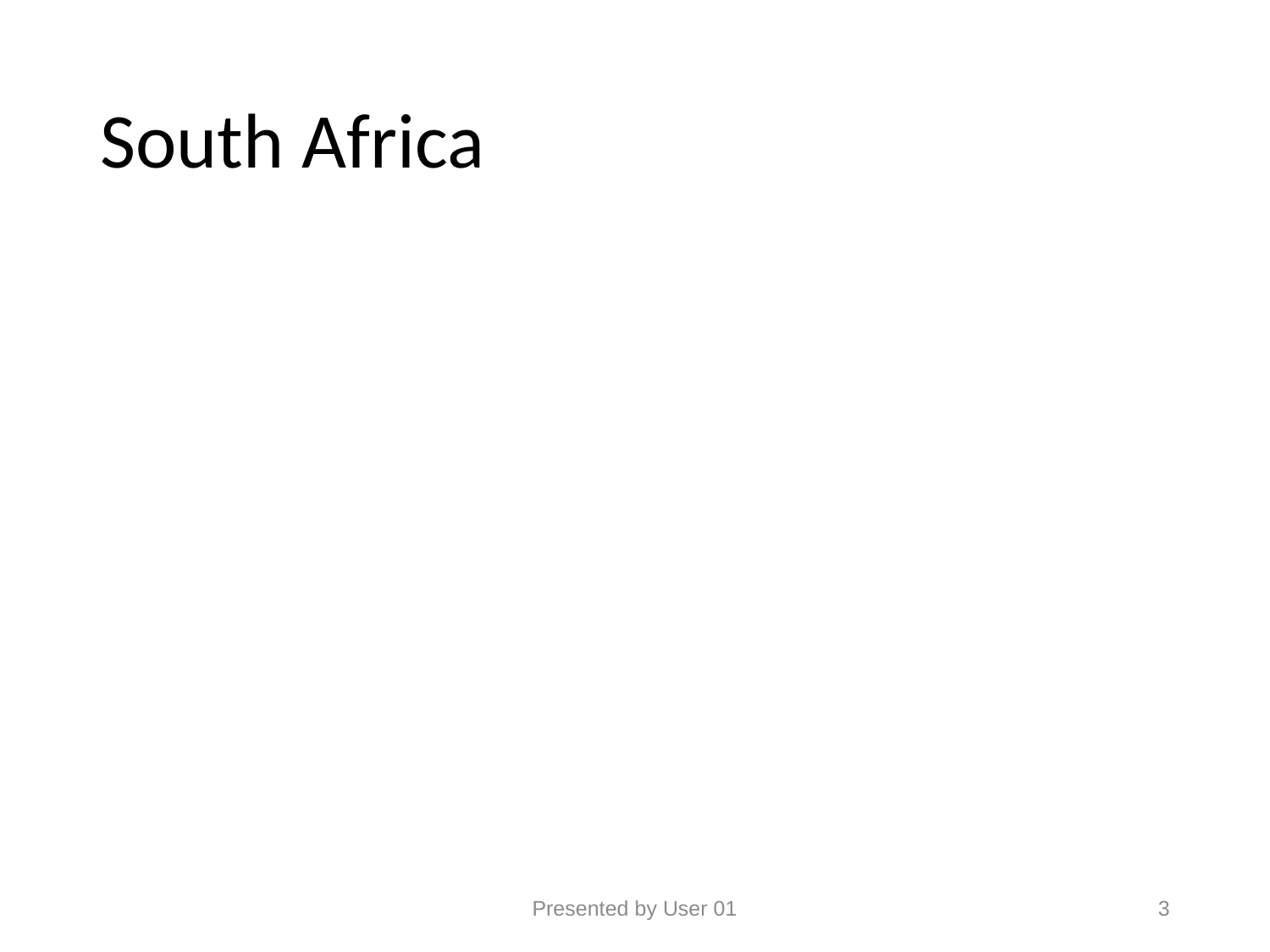

# South Africa

Presented by User 01
3